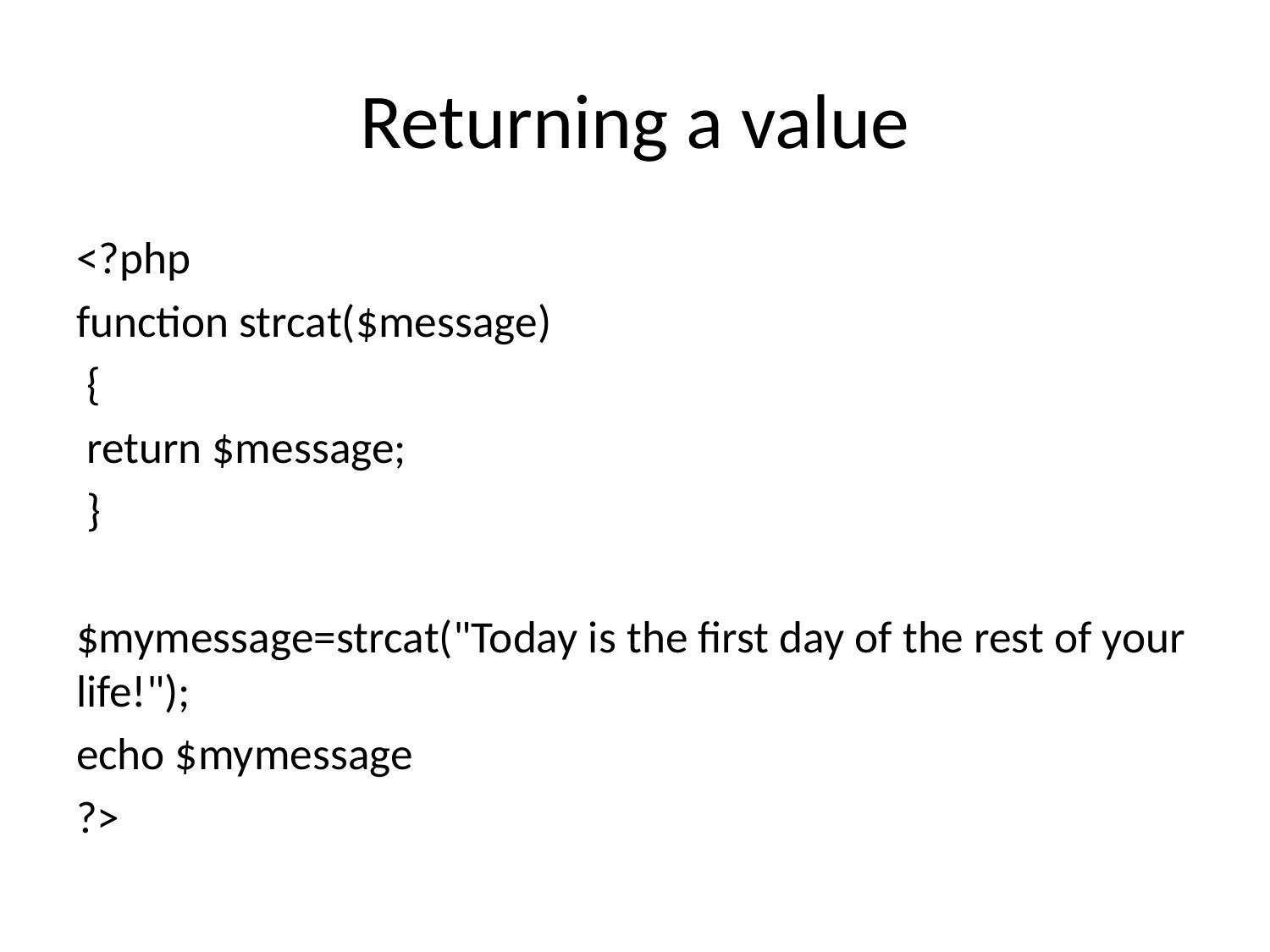

# Returning a value
<?php
function strcat($message)
 {
 return $message;
 }

$mymessage=strcat("Today is the first day of the rest of your life!");
echo $mymessage
?>